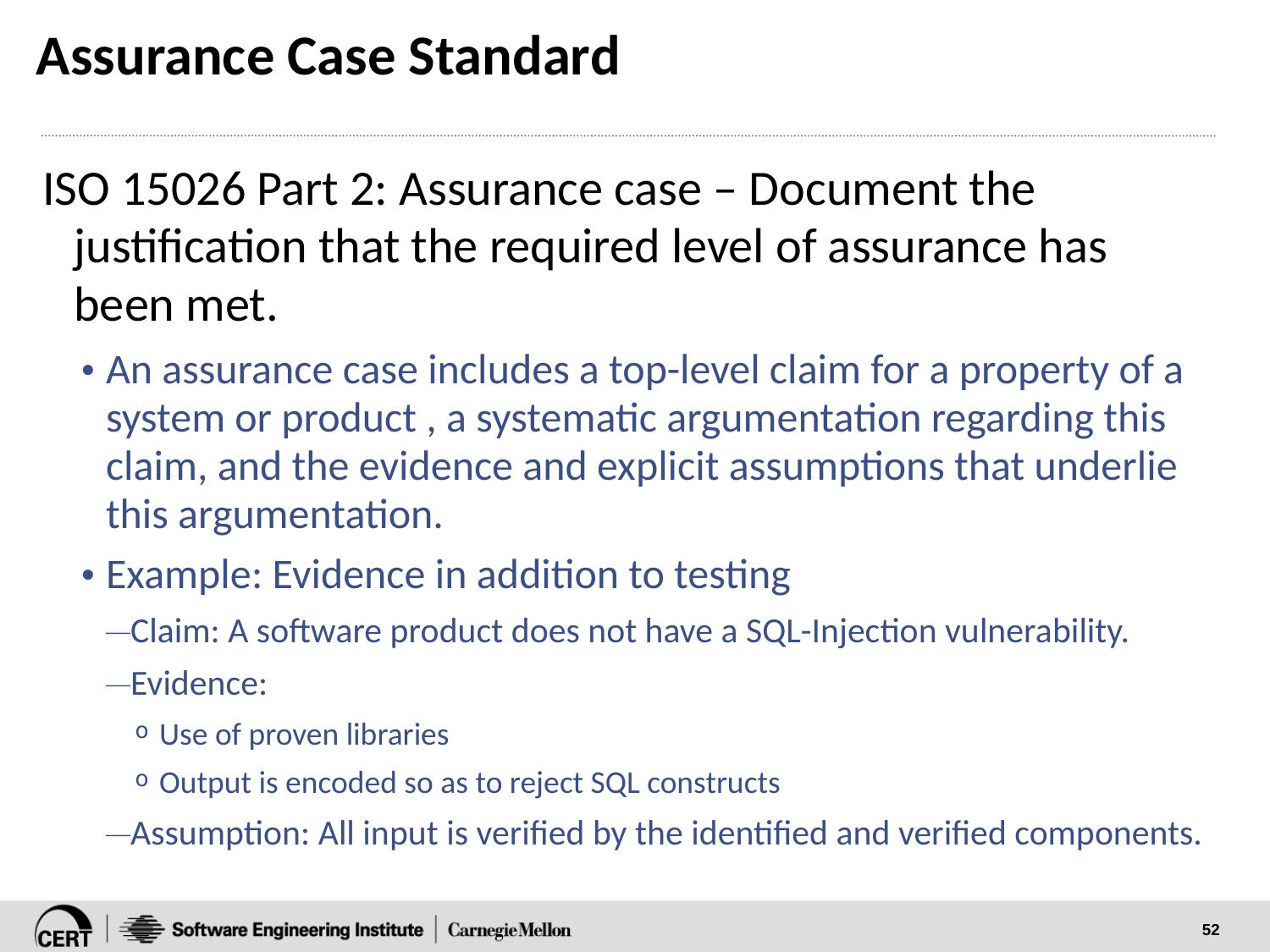

# Assurance Case Standard
ISO 15026 Part 2: Assurance case – Document the justification that the required level of assurance has been met.
An assurance case includes a top-level claim for a property of a system or product , a systematic argumentation regarding this claim, and the evidence and explicit assumptions that underlie this argumentation.
Example: Evidence in addition to testing
Claim: A software product does not have a SQL-Injection vulnerability.
Evidence:
Use of proven libraries
Output is encoded so as to reject SQL constructs
Assumption: All input is verified by the identified and verified components.